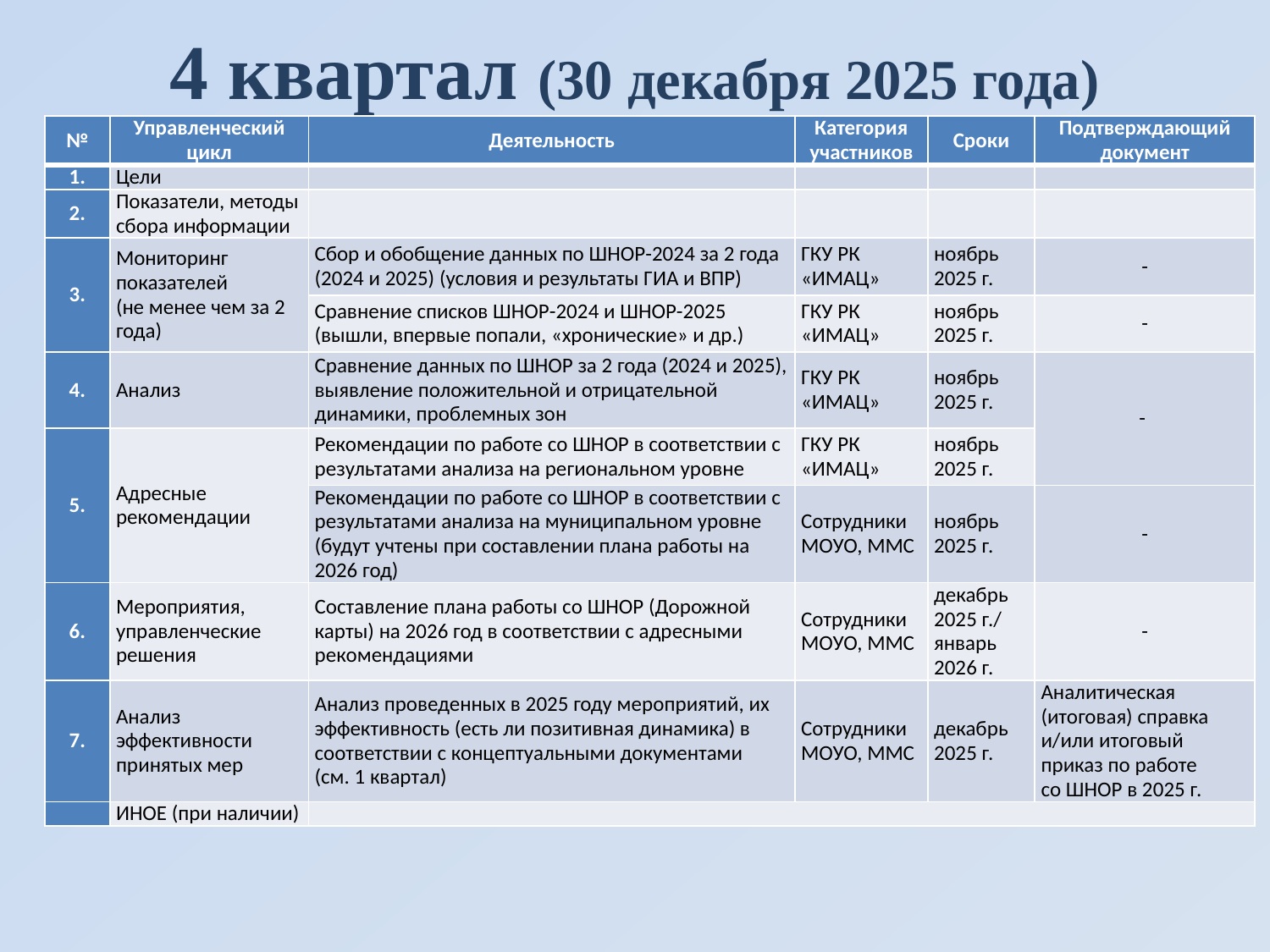

# 4 квартал (30 декабря 2025 года)
| № | Управленческий цикл | Деятельность | Категория участников | Сроки | Подтверждающий документ |
| --- | --- | --- | --- | --- | --- |
| 1. | Цели |  |  |  |  |
| 2. | Показатели, методы сбора информации |  |  |  |  |
| 3. | Мониторинг показателей (не менее чем за 2 года) | Сбор и обобщение данных по ШНОР-2024 за 2 года (2024 и 2025) (условия и результаты ГИА и ВПР) | ГКУ РК «ИМАЦ» | ноябрь 2025 г. | - |
|  |  | Сравнение списков ШНОР-2024 и ШНОР-2025 (вышли, впервые попали, «хронические» и др.) | ГКУ РК «ИМАЦ» | ноябрь 2025 г. | - |
| 4. | Анализ | Сравнение данных по ШНОР за 2 года (2024 и 2025), выявление положительной и отрицательной динамики, проблемных зон | ГКУ РК «ИМАЦ» | ноябрь 2025 г. | - |
| 5. | Адресные рекомендации | Рекомендации по работе со ШНОР в соответствии с результатами анализа на региональном уровне | ГКУ РК «ИМАЦ» | ноябрь 2025 г. |  |
|  |  | Рекомендации по работе со ШНОР в соответствии с результатами анализа на муниципальном уровне (будут учтены при составлении плана работы на 2026 год) | Сотрудники МОУО, ММС | ноябрь 2025 г. | - |
| 6. | Мероприятия, управленческие решения | Составление плана работы со ШНОР (Дорожной карты) на 2026 год в соответствии с адресными рекомендациями | Сотрудники МОУО, ММС | декабрь 2025 г./ январь 2026 г. | - |
| 7. | Анализ эффективности принятых мер | Анализ проведенных в 2025 году мероприятий, их эффективность (есть ли позитивная динамика) в соответствии с концептуальными документами (см. 1 квартал) | Сотрудники МОУО, ММС | декабрь 2025 г. | Аналитическая (итоговая) справка и/или итоговый приказ по работе со ШНОР в 2025 г. |
|  | ИНОЕ (при наличии) |  |  |  |  |